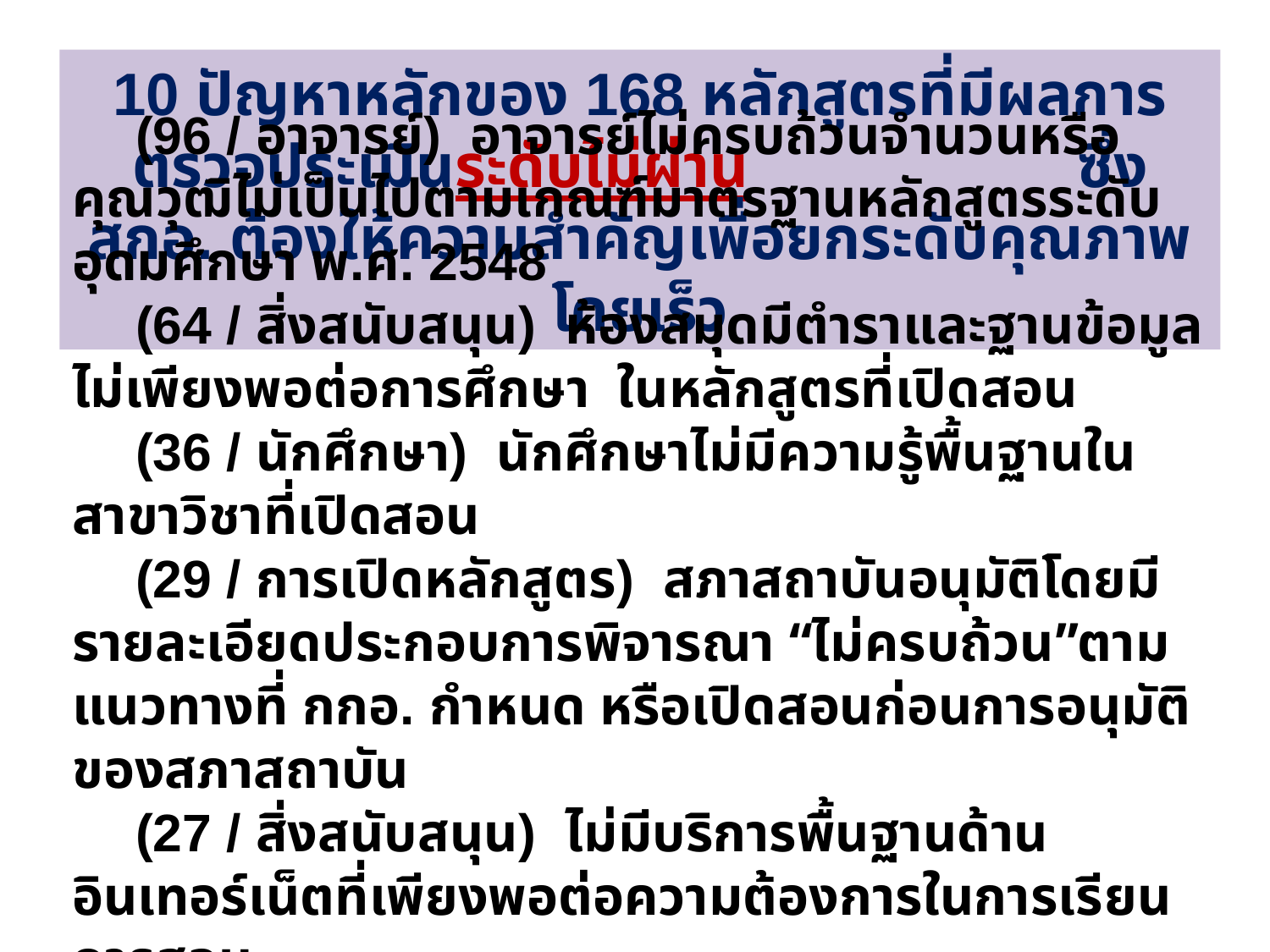

10 ปัญหาหลักของ 168 หลักสูตรที่มีผลการตรวจประเมินระดับไม่ผ่าน                     ซึ่ง สกอ. ต้องให้ความสำคัญเพื่อยกระดับคุณภาพโดยเร็ว
(96 / อาจารย์)  อาจารย์ไม่ครบถ้วนจำนวนหรือคุณวุฒิไม่เป็นไปตามเกณฑ์มาตรฐานหลักสูตรระดับอุดมศึกษา พ.ศ. 2548
(64 / สิ่งสนับสนุน)  ห้องสมุดมีตำราและฐานข้อมูลไม่เพียงพอต่อการศึกษา  ในหลักสูตรที่เปิดสอน
(36 / นักศึกษา)  นักศึกษาไม่มีความรู้พื้นฐานในสาขาวิชาที่เปิดสอน
(29 / การเปิดหลักสูตร)  สภาสถาบันอนุมัติโดยมีรายละเอียดประกอบการพิจารณา “ไม่ครบถ้วน”ตามแนวทางที่ กกอ. กำหนด หรือเปิดสอนก่อนการอนุมัติของสภาสถาบัน
(27 / สิ่งสนับสนุน)  ไม่มีบริการพื้นฐานด้านอินเทอร์เน็ตที่เพียงพอต่อความต้องการในการเรียนการสอน